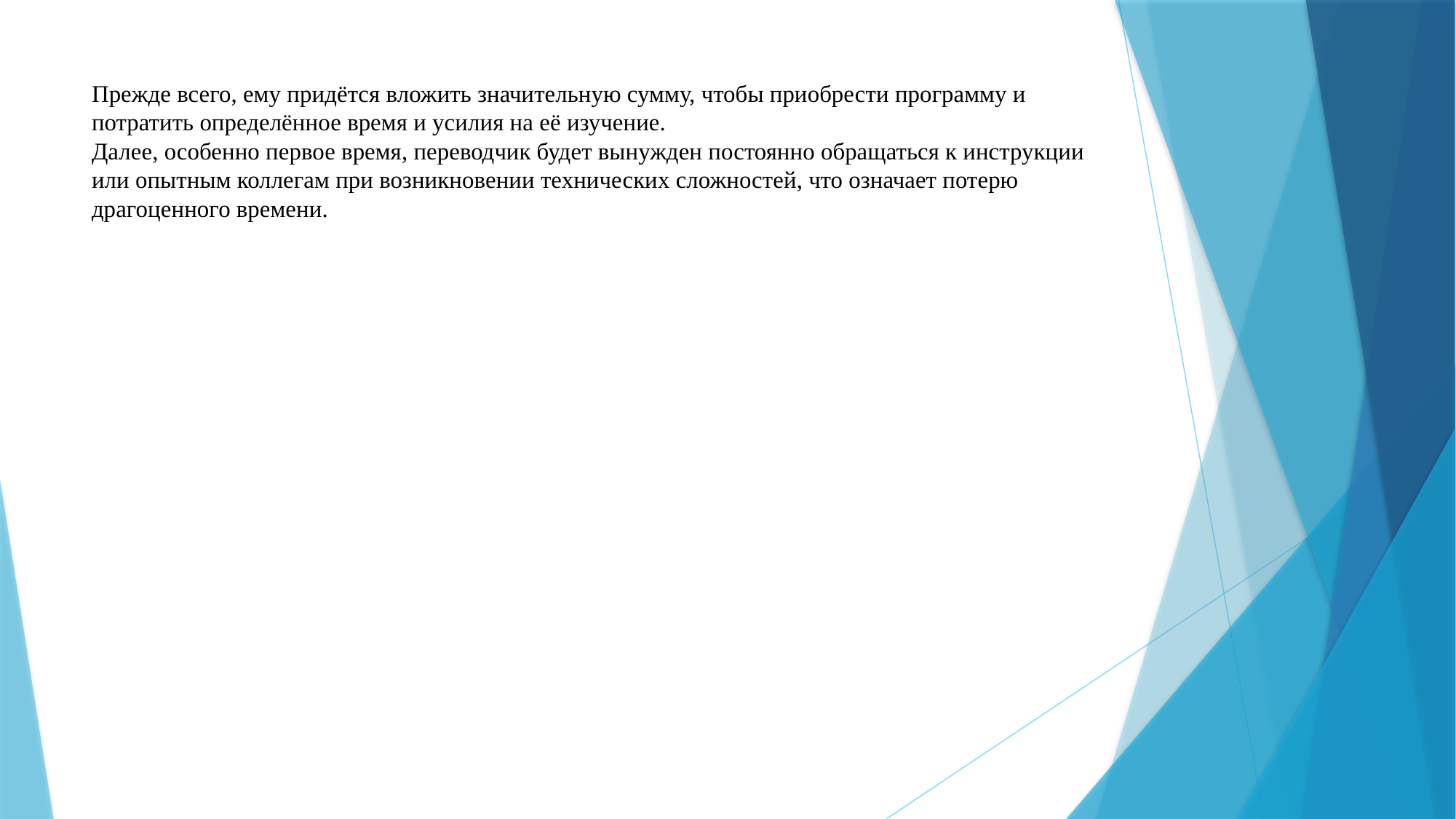

# Прежде всего, ему придётся вложить значительную сумму, чтобы приобрести программу и потратить определённое время и усилия на её изучение. Далее, особенно первое время, переводчик будет вынужден постоянно обращаться к инструкции или опытным коллегам при возникновении технических сложностей, что означает потерю драгоценного времени.